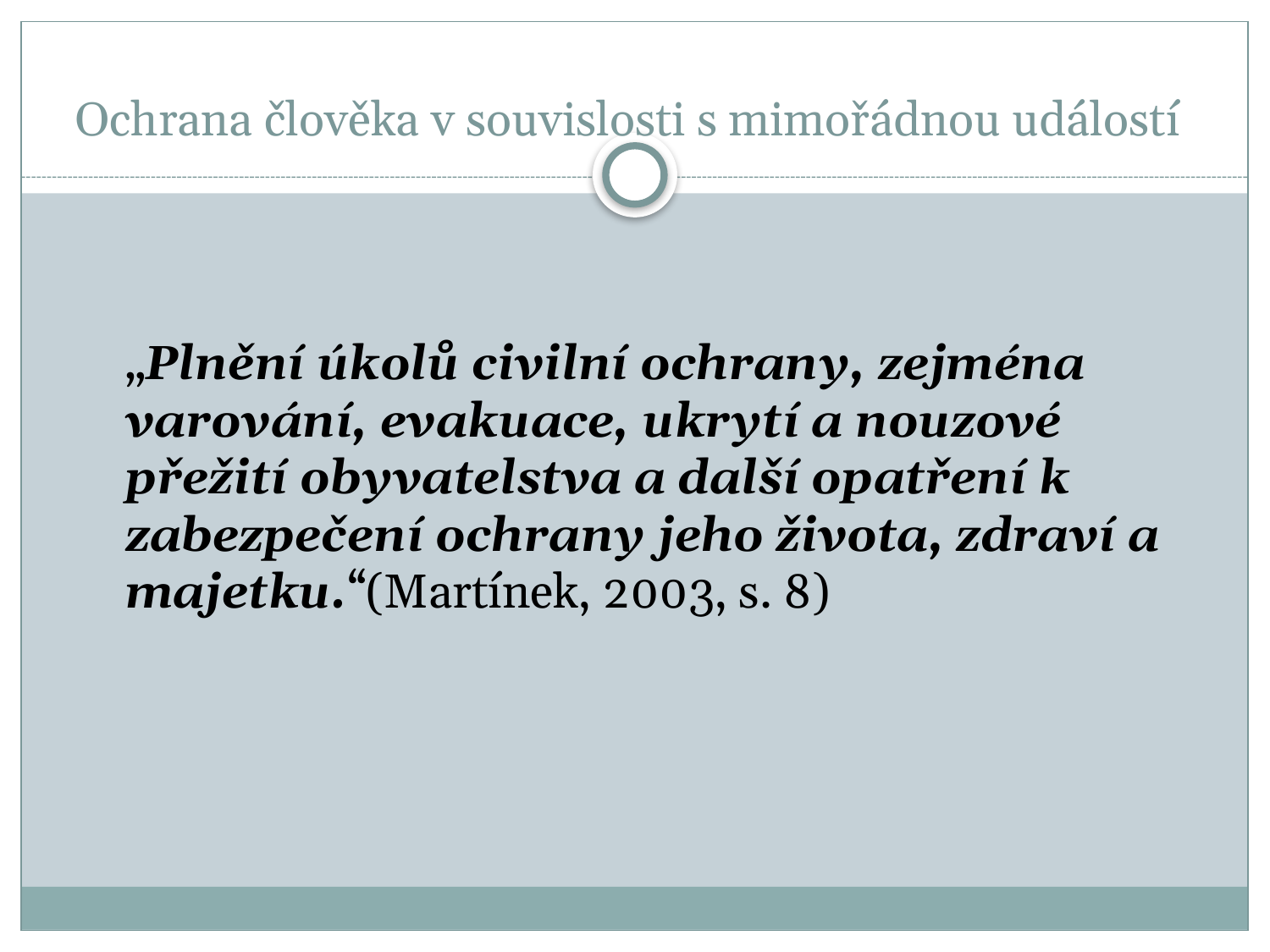

# Ochrana člověka v souvislosti s mimořádnou událostí
	„Plnění úkolů civilní ochrany, zejména varování, evakuace, ukrytí a nouzové přežití obyvatelstva a další opatření k zabezpečení ochrany jeho života, zdraví a majetku.“(Martínek, 2003, s. 8)